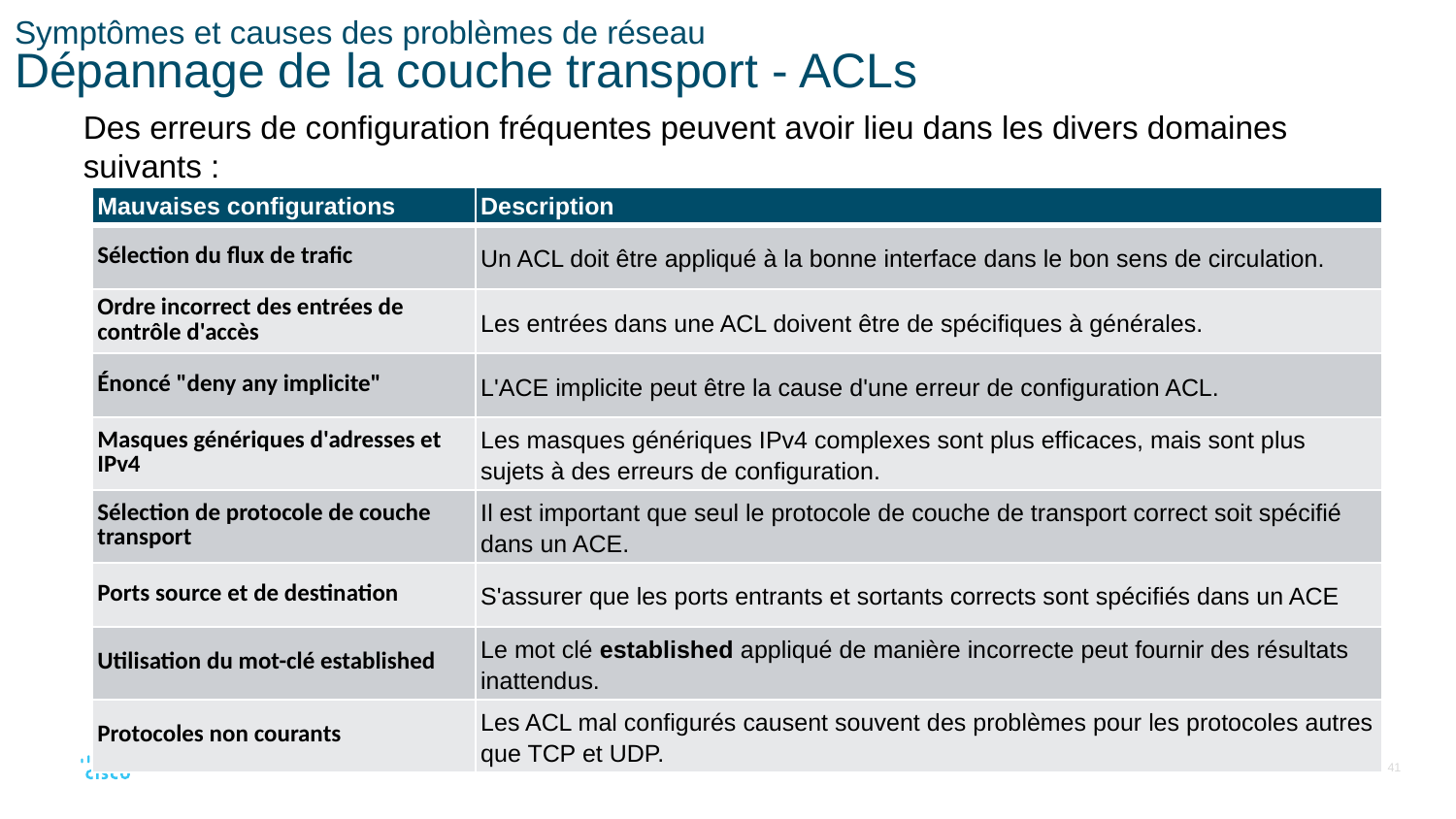

# Symptômes et causes des problèmes de réseau Dépannage de la couche transport - ACLs
Des erreurs de configuration fréquentes peuvent avoir lieu dans les divers domaines suivants :
| Mauvaises configurations | Description |
| --- | --- |
| Sélection du flux de trafic | Un ACL doit être appliqué à la bonne interface dans le bon sens de circulation. |
| Ordre incorrect des entrées de contrôle d'accès | Les entrées dans une ACL doivent être de spécifiques à générales. |
| Énoncé "deny any implicite" | L'ACE implicite peut être la cause d'une erreur de configuration ACL. |
| Masques génériques d'adresses et IPv4 | Les masques génériques IPv4 complexes sont plus efficaces, mais sont plus sujets à des erreurs de configuration. |
| Sélection de protocole de couche transport | Il est important que seul le protocole de couche de transport correct soit spécifié dans un ACE. |
| Ports source et de destination | S'assurer que les ports entrants et sortants corrects sont spécifiés dans un ACE |
| Utilisation du mot-clé established | Le mot clé established appliqué de manière incorrecte peut fournir des résultats inattendus. |
| Protocoles non courants | Les ACL mal configurés causent souvent des problèmes pour les protocoles autres que TCP et UDP. |